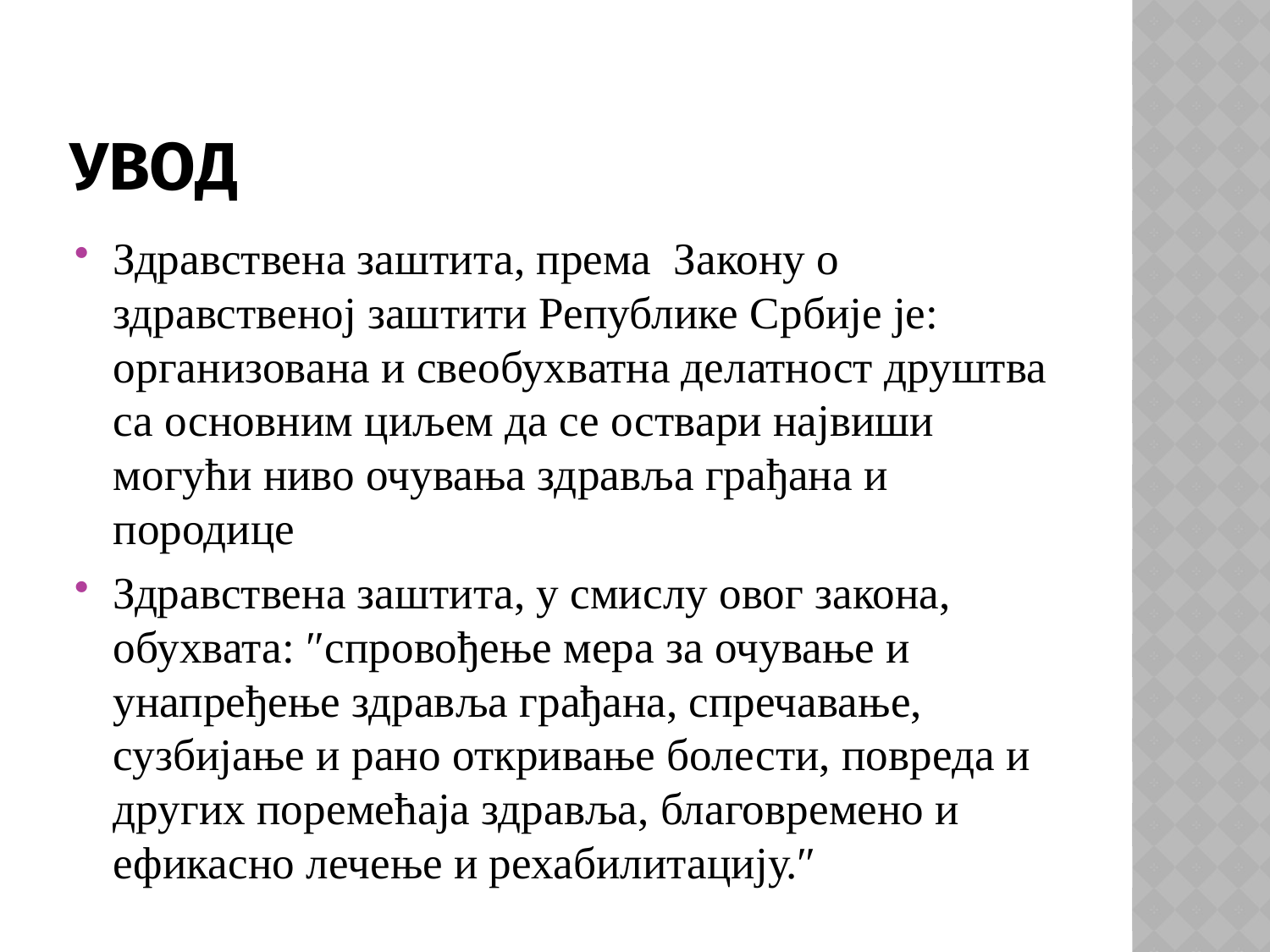

# УВОД
Здравствена заштита, према  Закону о здравственој заштити Републике Србије је: организована и свеобухватна делатност друштва са основним циљем да се оствари највиши могући ниво очувања здравља грађана и породице
Здравствена заштита, у смислу овог закона, обухвата: ″спровођење мера за очување и унапређење здравља грађана, спречавање, сузбијање и рано откривање болести, повреда и других поремећаја здравља, благовремено и ефикасно лечење и рехабилитацију.″